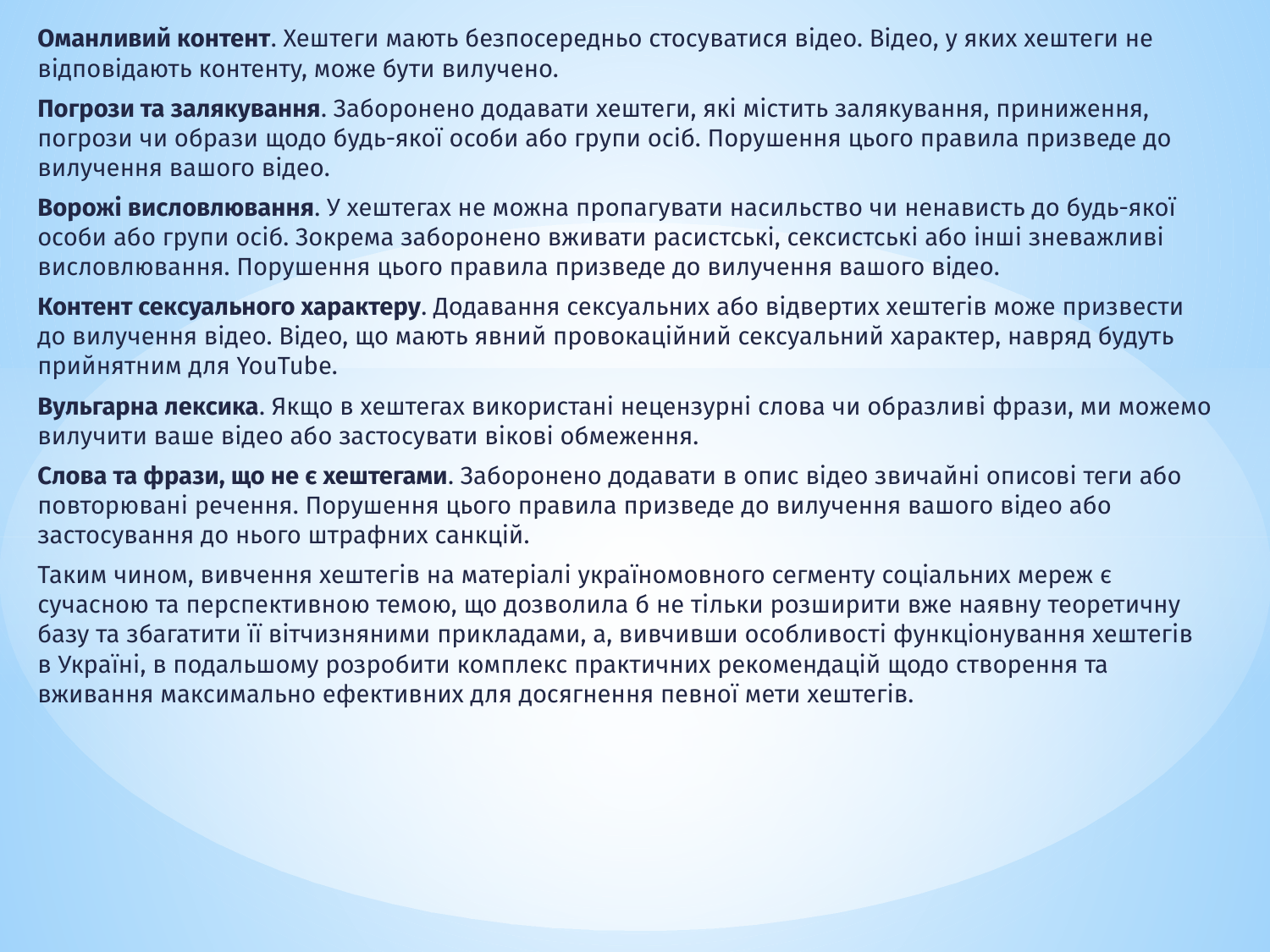

Оманливий контент. Хештеги мають безпосередньо стосуватися відео. Відео, у яких хештеги не відповідають контенту, може бути вилучено.
Погрози та залякування. Заборонено додавати хештеги, які містить залякування, приниження, погрози чи образи щодо будь-якої особи або групи осіб. Порушення цього правила призведе до вилучення вашого відео.
Ворожі висловлювання. У хештегах не можна пропагувати насильство чи ненависть до будь-якої особи або групи осіб. Зокрема заборонено вживати расистські, сексистські або інші зневажливі висловлювання. Порушення цього правила призведе до вилучення вашого відео.
Контент сексуального характеру. Додавання сексуальних або відвертих хештегів може призвести до вилучення відео. Відео, що мають явний провокаційний сексуальний характер, навряд будуть прийнятним для YouTube.
Вульгарна лексика. Якщо в хештегах використані нецензурні слова чи образливі фрази, ми можемо вилучити ваше відео або застосувати вікові обмеження.
Слова та фрази, що не є хештегами. Заборонено додавати в опис відео звичайні описові теги або повторювані речення. Порушення цього правила призведе до вилучення вашого відео або застосування до нього штрафних санкцій.
Таким чином, вивчення хештегів на матеріалі україномовного сегменту соціальних мереж є сучасною та перспективною темою, що дозволила б не тільки розширити вже наявну теоретичну базу та збагатити її вітчизняними прикладами, а, вивчивши особливості функціонування хештегів в Україні, в подальшому розробити комплекс практичних рекомендацій щодо створення та вживання максимально ефективних для досягнення певної мети хештегів.